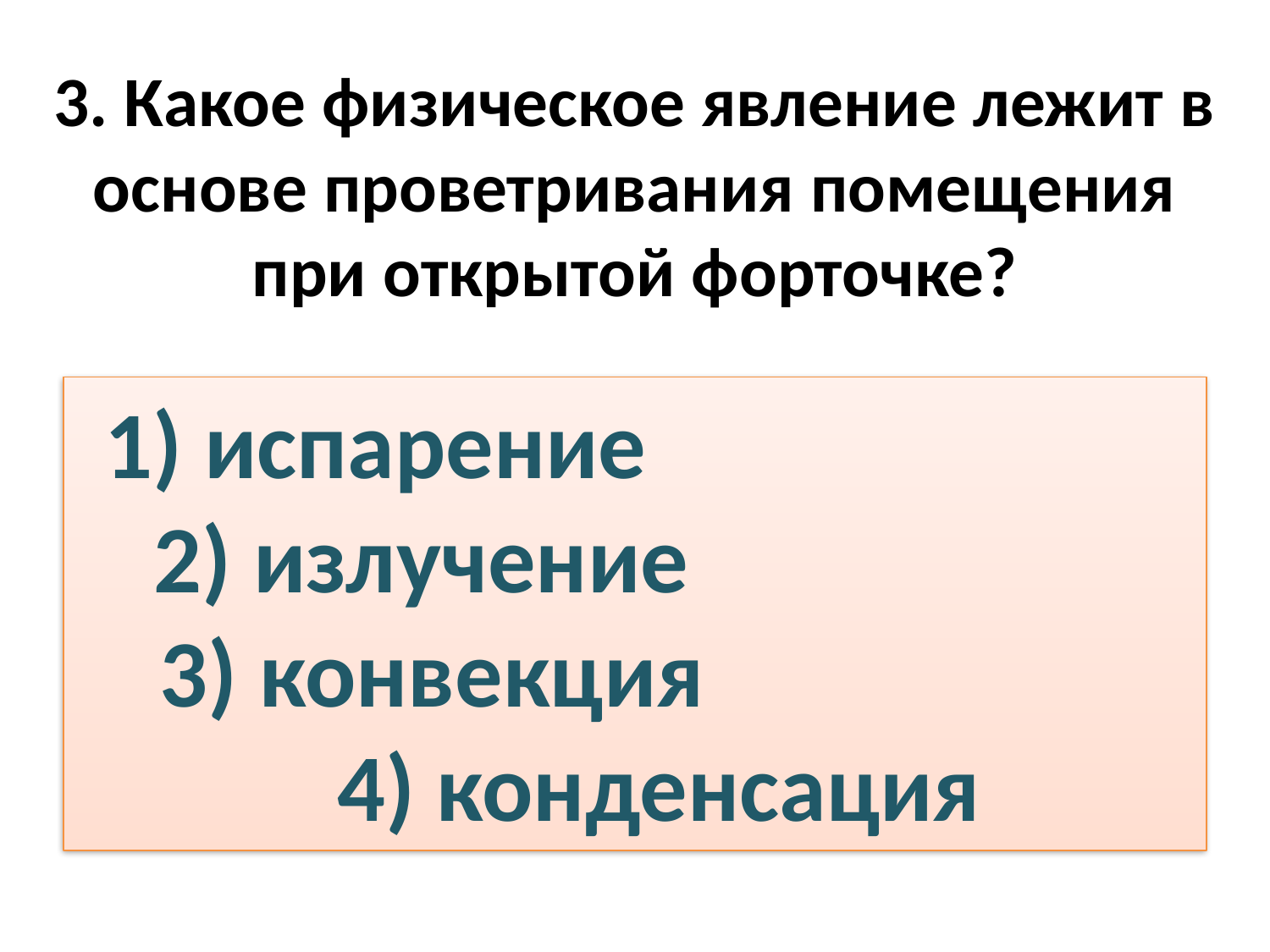

# 3. Какое физическое явление лежит в основе проветривания помещения при открытой форточке?
1) испарение                         2) излучение                       3) конвекция                      4) конденсация